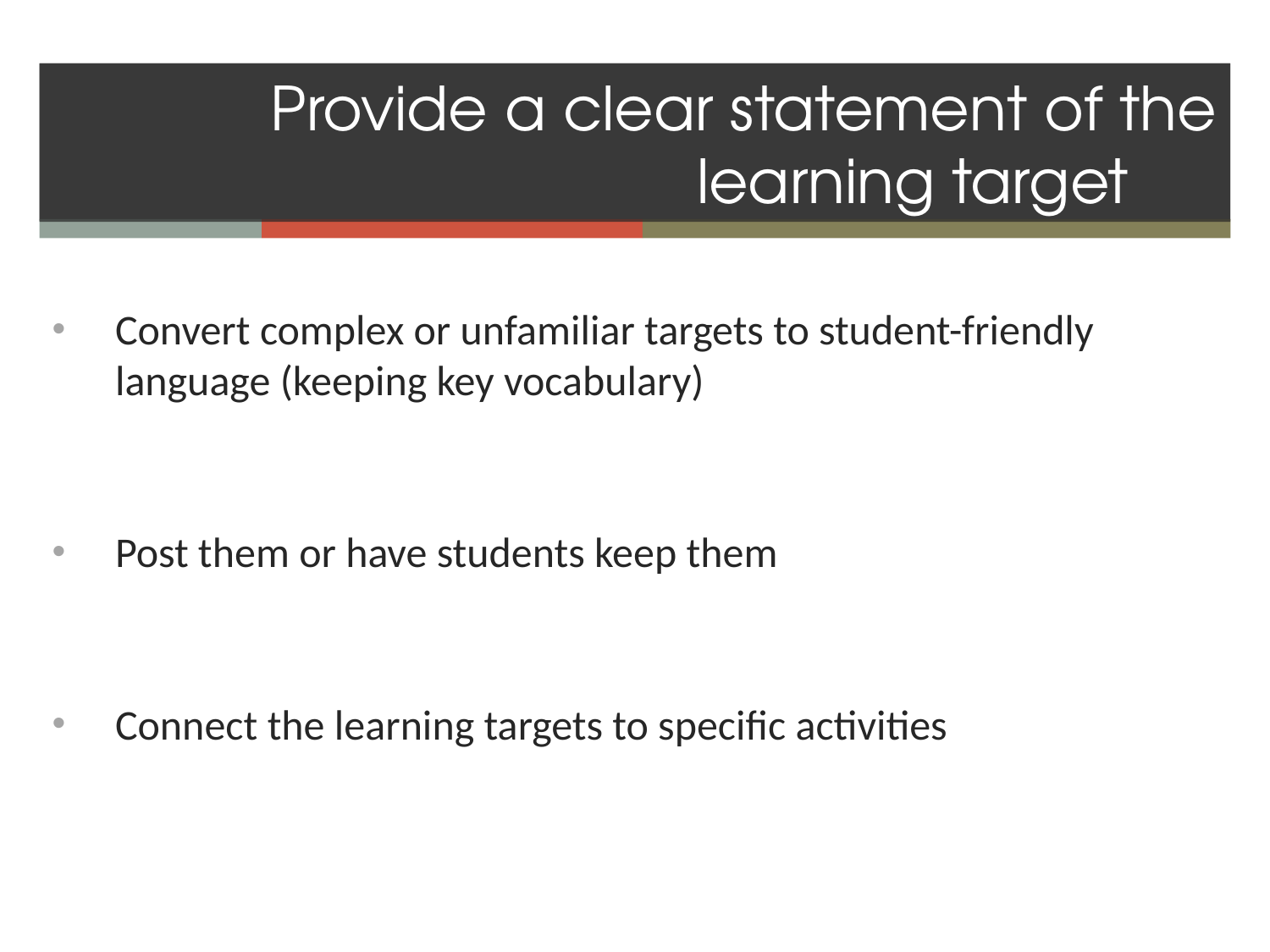

# Provide a clear statement of the learning target
Convert complex or unfamiliar targets to student-friendly language (keeping key vocabulary)

Post them or have students keep them

Connect the learning targets to specific activities